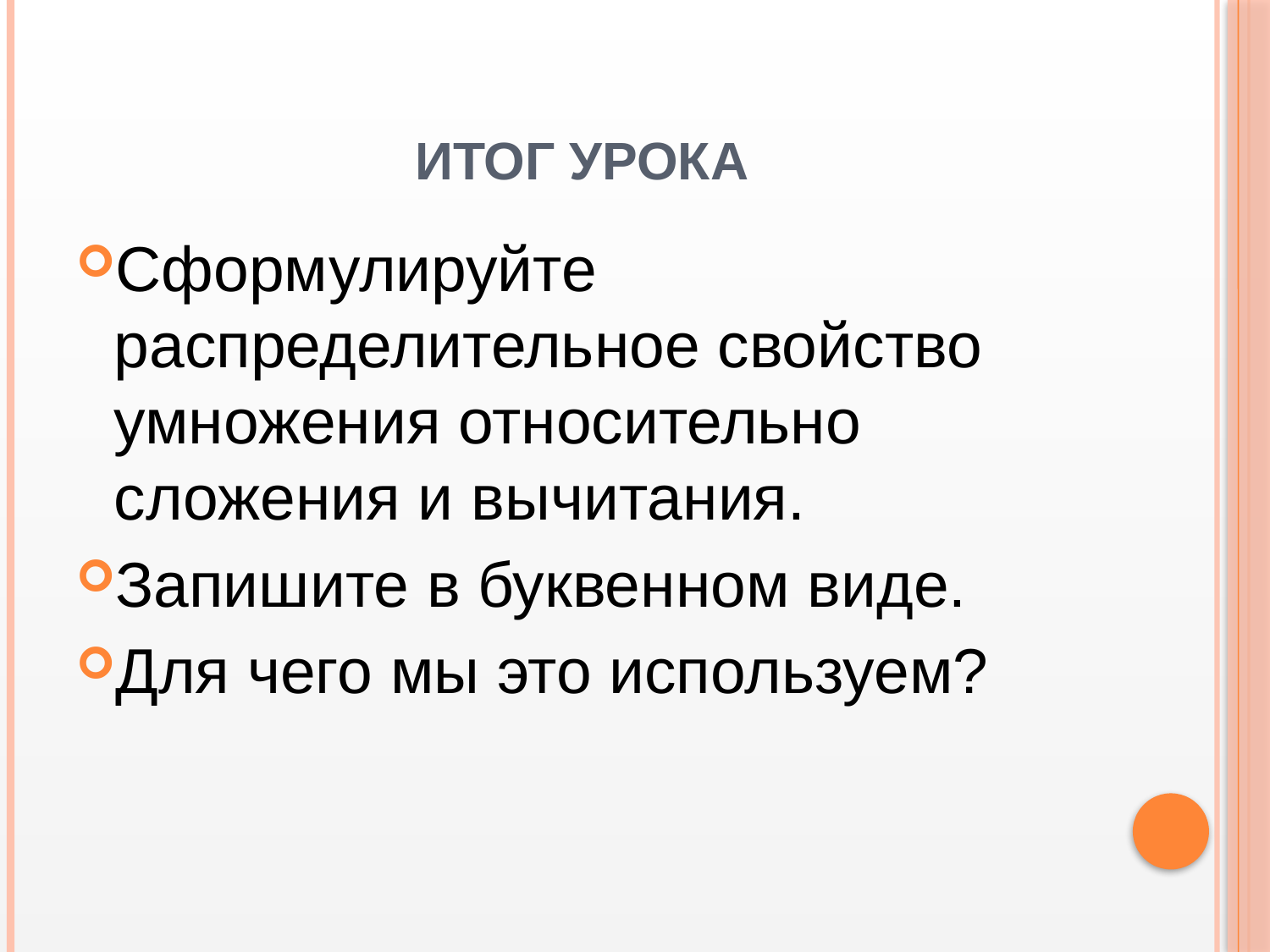

# итог урока
Сформулируйте распределительное свойство умножения относительно сложения и вычитания.
Запишите в буквенном виде.
Для чего мы это используем?